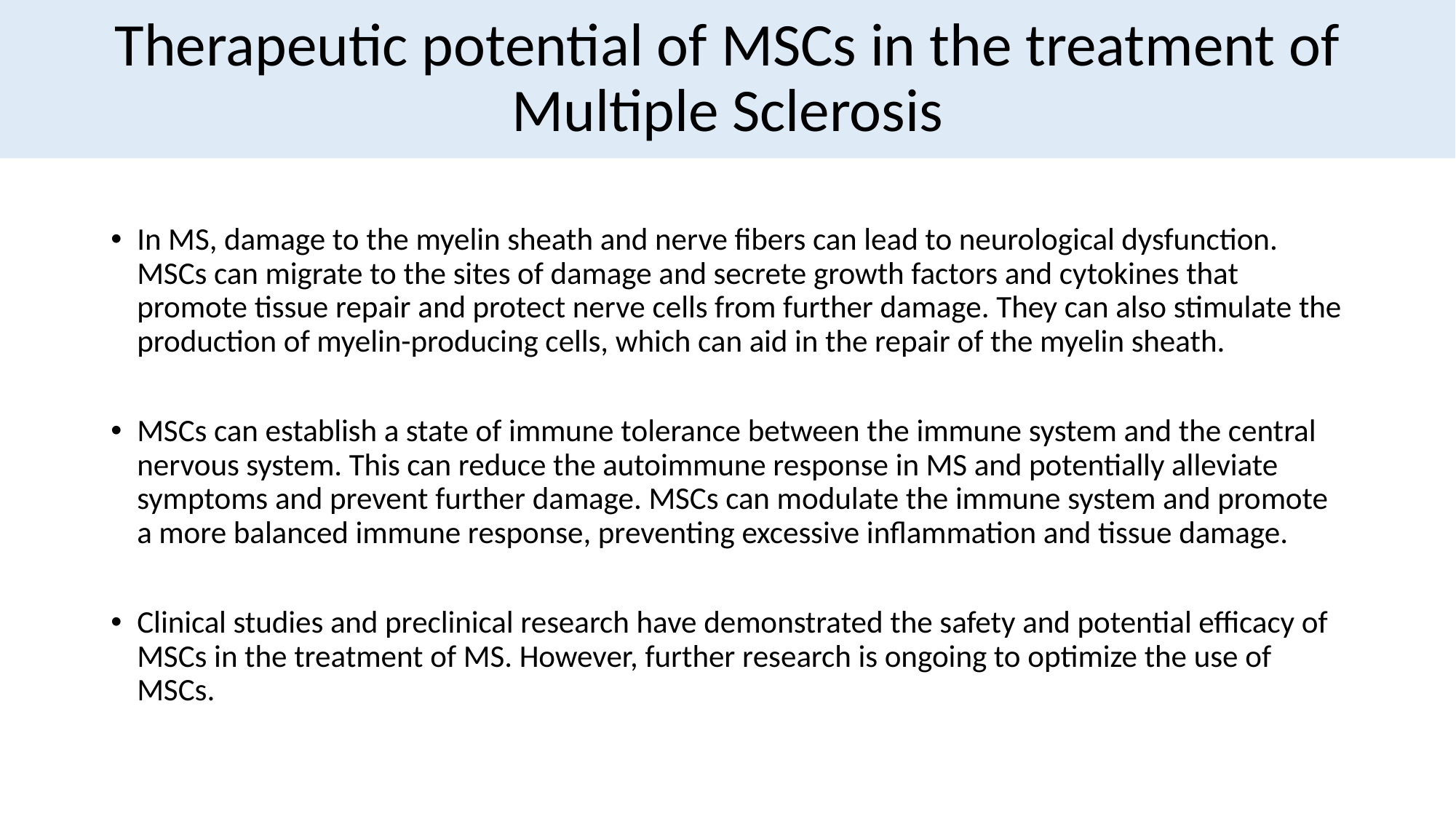

Therapeutic potential of MSCs in the treatment of Multiple Sclerosis
In MS, damage to the myelin sheath and nerve fibers can lead to neurological dysfunction. MSCs can migrate to the sites of damage and secrete growth factors and cytokines that promote tissue repair and protect nerve cells from further damage. They can also stimulate the production of myelin-producing cells, which can aid in the repair of the myelin sheath.

MSCs can establish a state of immune tolerance between the immune system and the central nervous system. This can reduce the autoimmune response in MS and potentially alleviate symptoms and prevent further damage. MSCs can modulate the immune system and promote a more balanced immune response, preventing excessive inflammation and tissue damage.

Clinical studies and preclinical research have demonstrated the safety and potential efficacy of MSCs in the treatment of MS. However, further research is ongoing to optimize the use of MSCs.